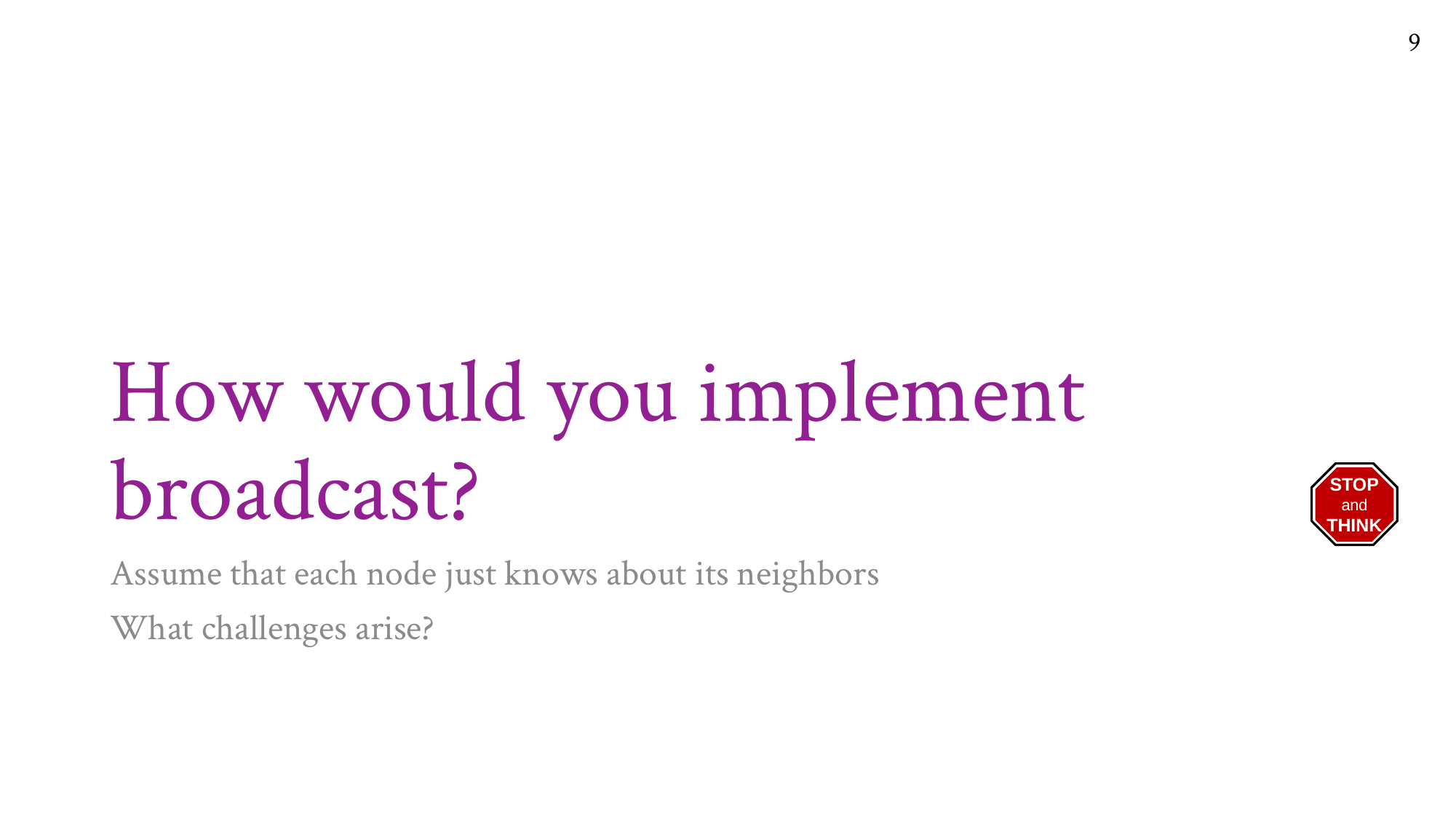

# How would you implement broadcast?

STOP
and
THINK

Assume that each node just knows about its neighbors
What challenges arise?